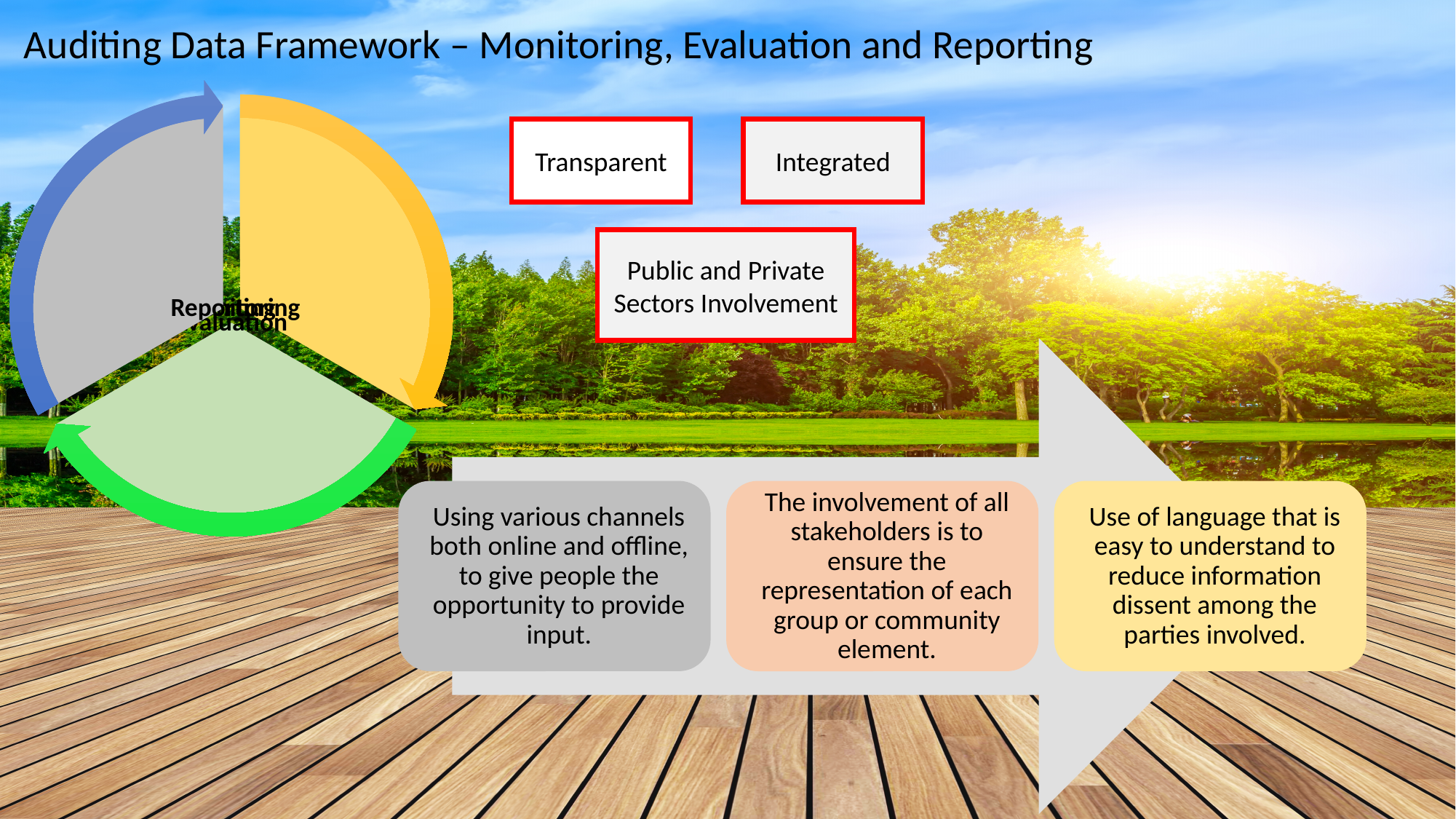

Auditing Data Framework – Monitoring, Evaluation and Reporting
Monitoring
Evaluation
Reporting
Integrated
Transparent
Public and Private Sectors Involvement
Using various channels both online and offline, to give people the opportunity to provide input.
The involvement of all stakeholders is to ensure the representation of each group or community element.
Use of language that is easy to understand to reduce information dissent among the parties involved.